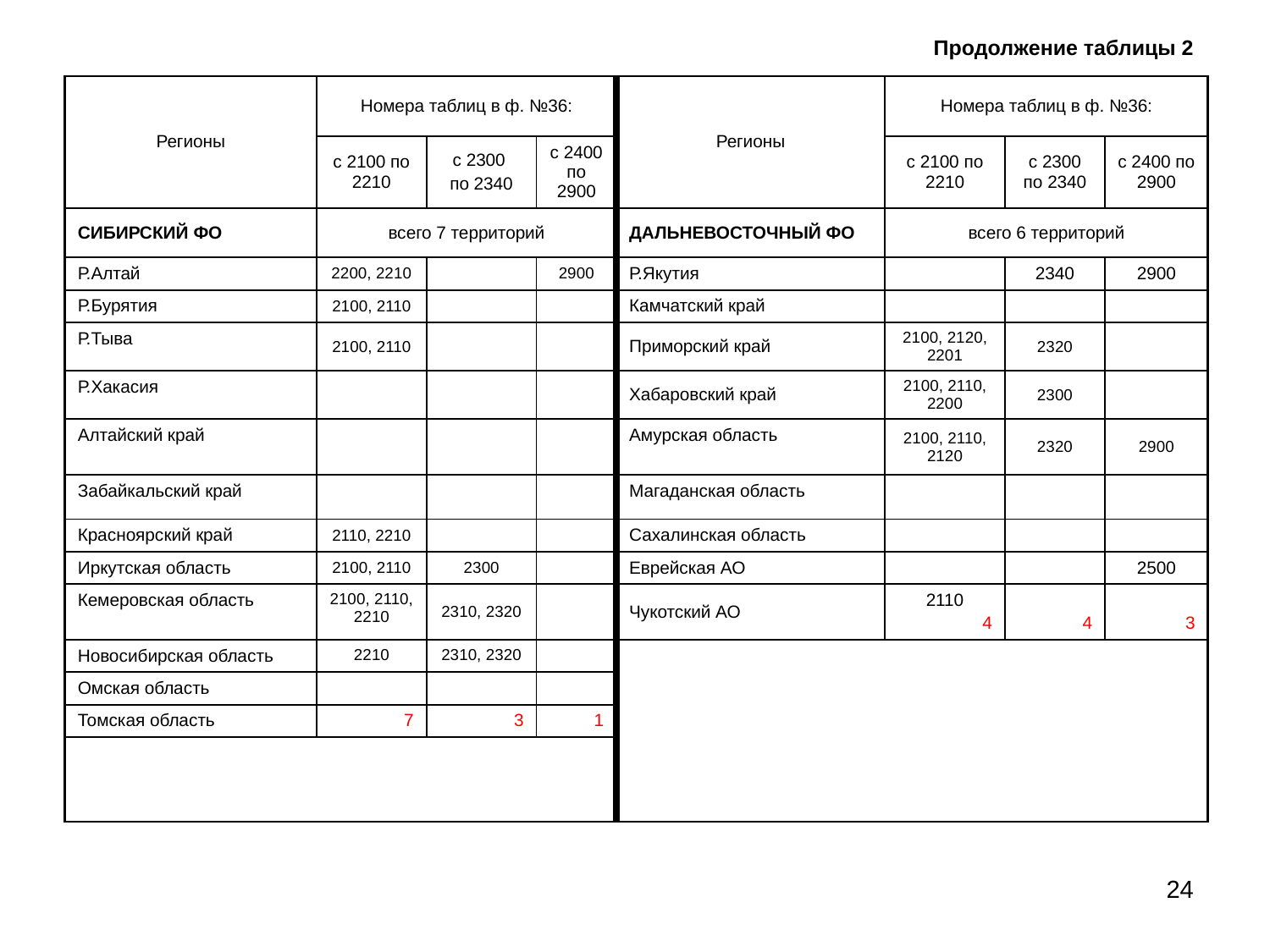

# Продолжение таблицы 2
| Регионы | Номера таблиц в ф. №36: |  |  | Регионы | Номера таблиц в ф. №36: |  |  |
| --- | --- | --- | --- | --- | --- | --- | --- |
|  | с 2100 по 2210 | с 2300 по 2340 | с 2400 по 2900 |  | с 2100 по 2210 | с 2300 по 2340 | с 2400 по 2900 |
| СИБИРСКИЙ ФО | всего 7 территорий |  |  | ДАЛЬНЕВОСТОЧНЫЙ ФО | всего 6 территорий |  |  |
| Р.Алтай | 2200, 2210 |  | 2900 | Р.Якутия |  | 2340 | 2900 |
| Р.Бурятия | 2100, 2110 |  |  | Камчатский край |  |  |  |
| Р.Тыва | 2100, 2110 |  |  | Приморский край | 2100, 2120, 2201 | 2320 |  |
| Р.Хакасия |  |  |  | Хабаровский край | 2100, 2110, 2200 | 2300 |  |
| Алтайский край |  |  |  | Амурская область | 2100, 2110, 2120 | 2320 | 2900 |
| Забайкальский край |  |  |  | Магаданская область |  |  |  |
| Красноярский край | 2110, 2210 |  |  | Сахалинская область |  |  |  |
| Иркутская область | 2100, 2110 | 2300 |  | Еврейская АО |  |  | 2500 |
| Кемеровская область | 2100, 2110, 2210 | 2310, 2320 |  | Чукотский АО | 2110 4 | 4 | 3 |
| Новосибирская область | 2210 | 2310, 2320 |  |  |  |  |  |
| Омская область |  |  |  |  |  |  |  |
| Томская область | 7 | 3 | 1 |  |  |  |  |
|  |  |  |  |  |  |  |  |
24